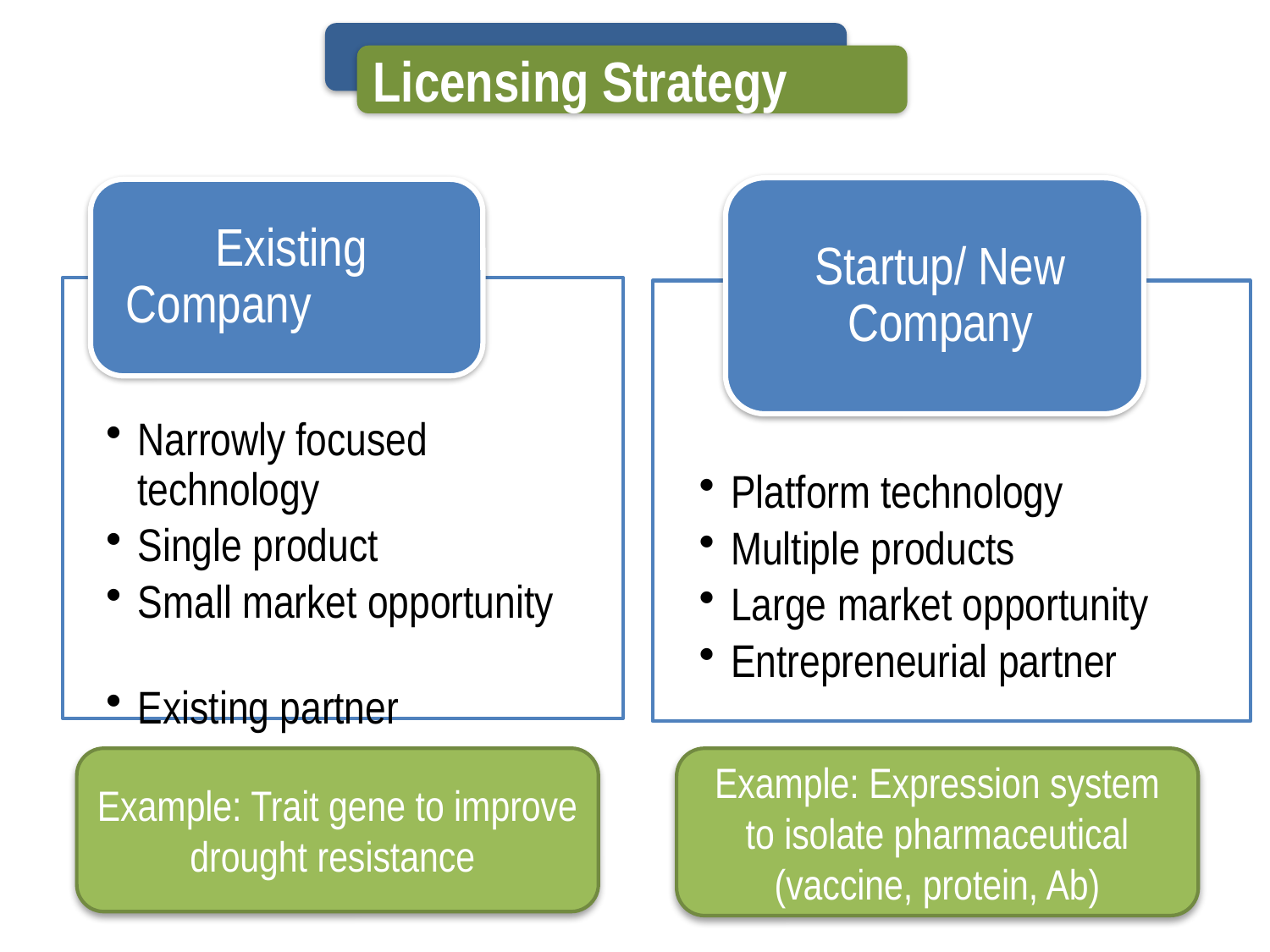

Licensing Strategy
Narrowly focused technology
Single product
Small market opportunity
Existing partner
Existing Company
Platform technology
Multiple products
Large market opportunity
Entrepreneurial partner
Startup/ New Company

Example: Trait gene to improve drought resistance
Example: Expression system to isolate pharmaceutical (vaccine, protein, Ab)